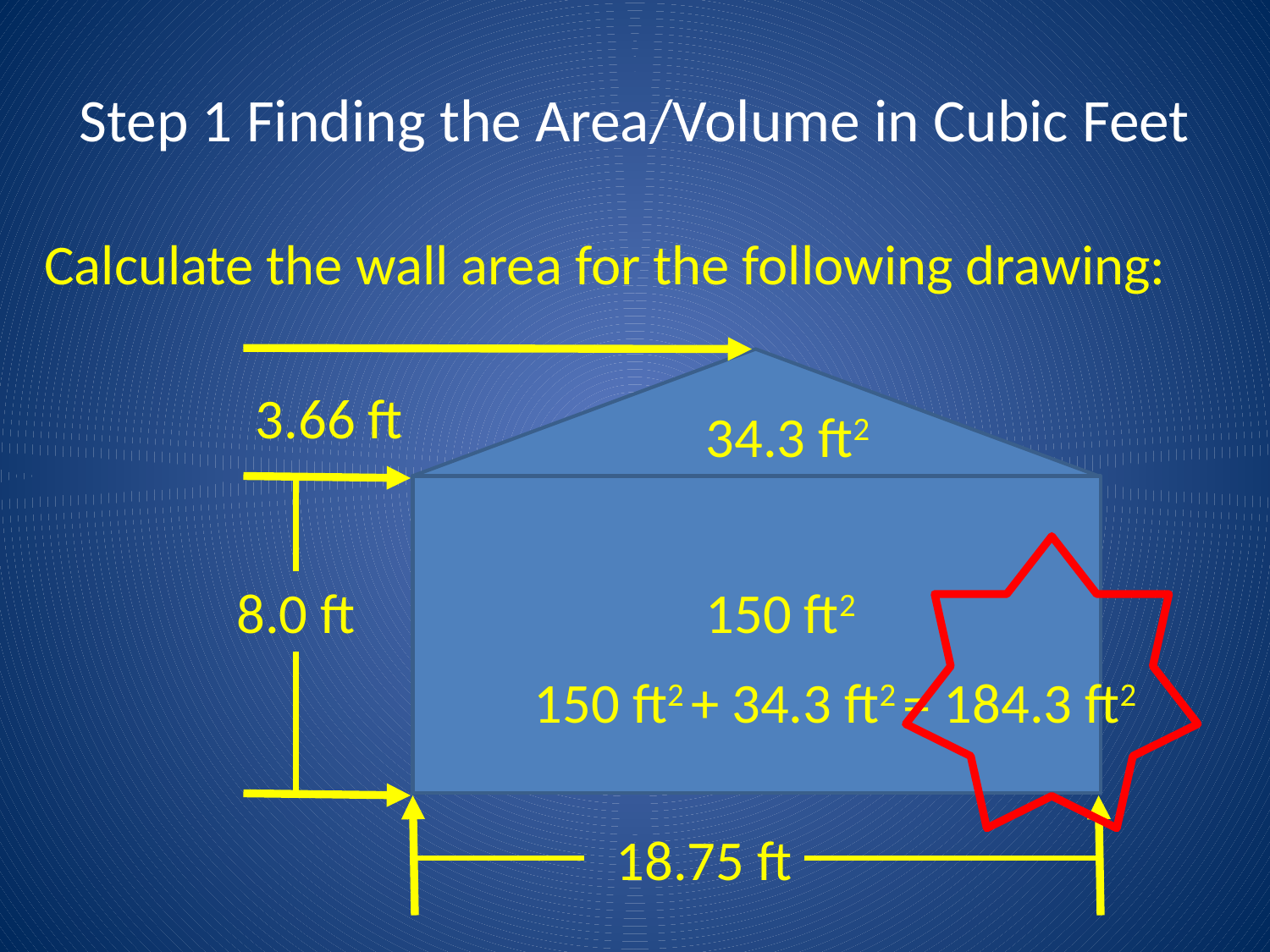

# Step 1 Finding the Area/Volume in Cubic Feet
Calculate the wall area for the following drawing:

3.66 ft
34.3 ft2

8.0 ft
150 ft2
150 ft2 + 34.3 ft2 = 184.3 ft2

18.75 ft